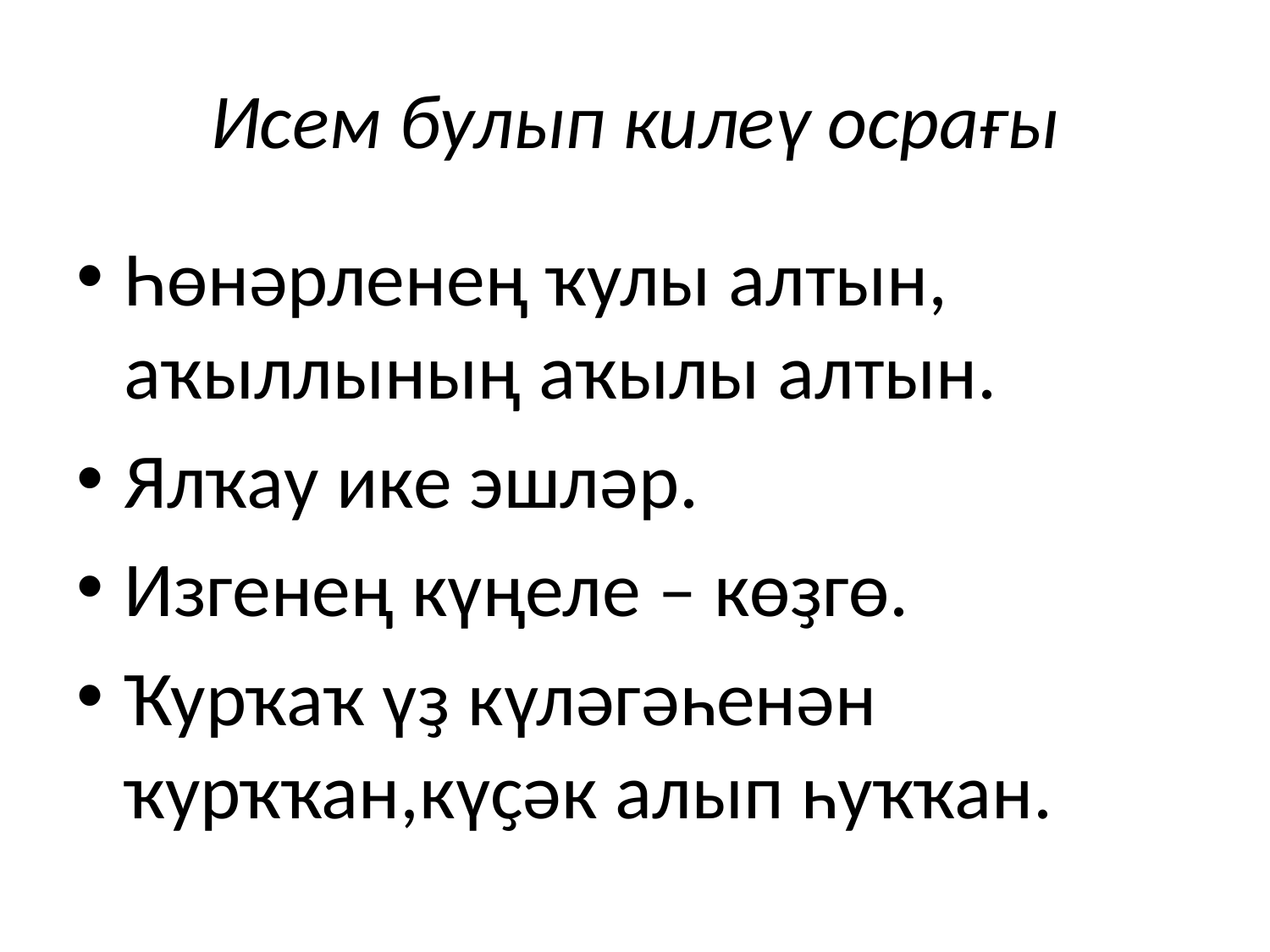

# Исем булып килеү осрағы
Һөнәрленең ҡулы алтын, аҡыллының аҡылы алтын.
Ялҡау ике эшләр.
Изгенең күңеле – көҙгө.
Ҡурҡаҡ үҙ күләгәһенән ҡурҡҡан,күҫәк алып һуҡҡан.